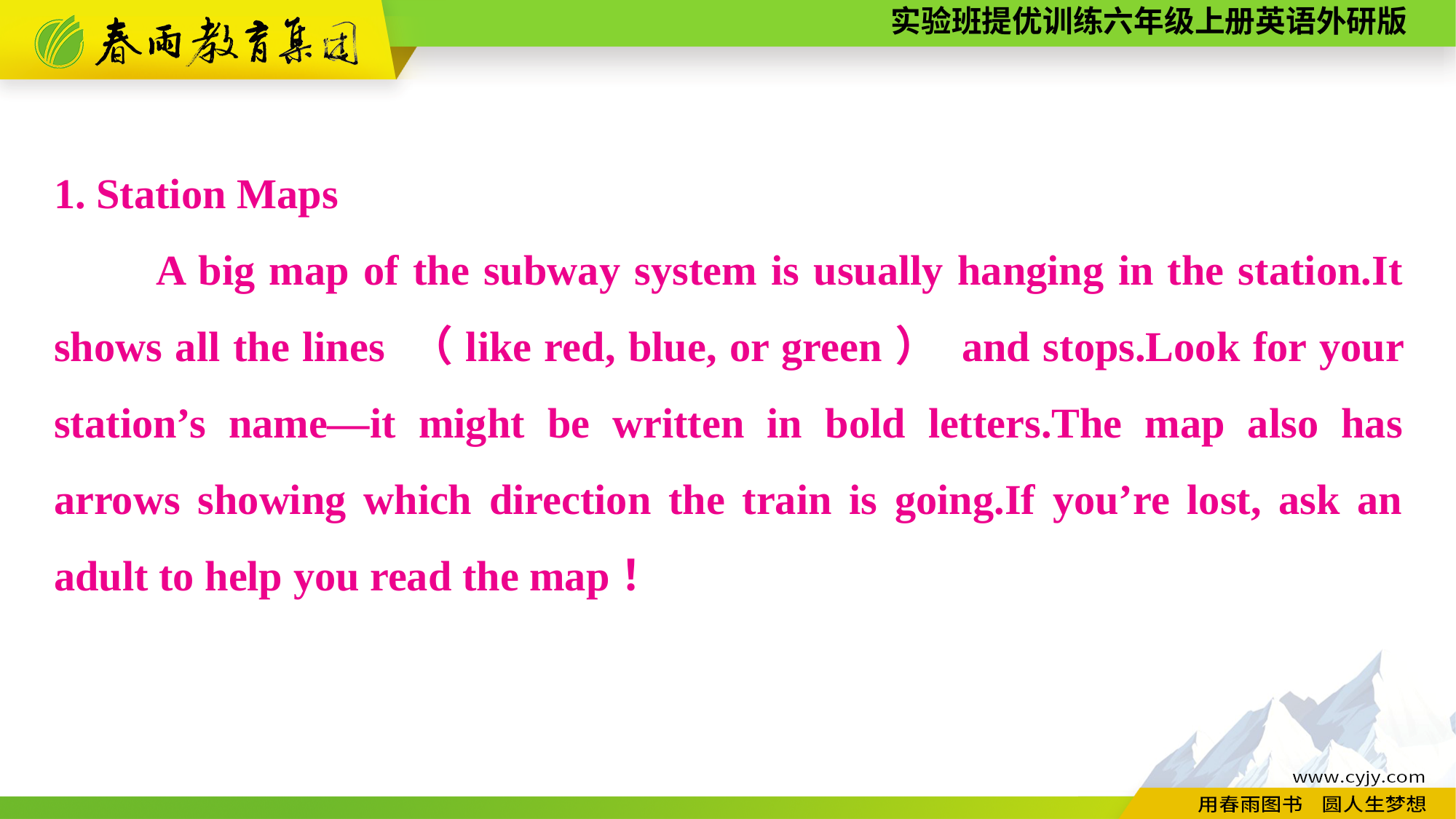

1. Station Maps
　　A big map of the subway system is usually hanging in the station.It shows all the lines （like red, blue, or green） and stops.Look for your station’s name—it might be written in bold letters.The map also has arrows showing which direction the train is going.If you’re lost, ask an adult to help you read the map！